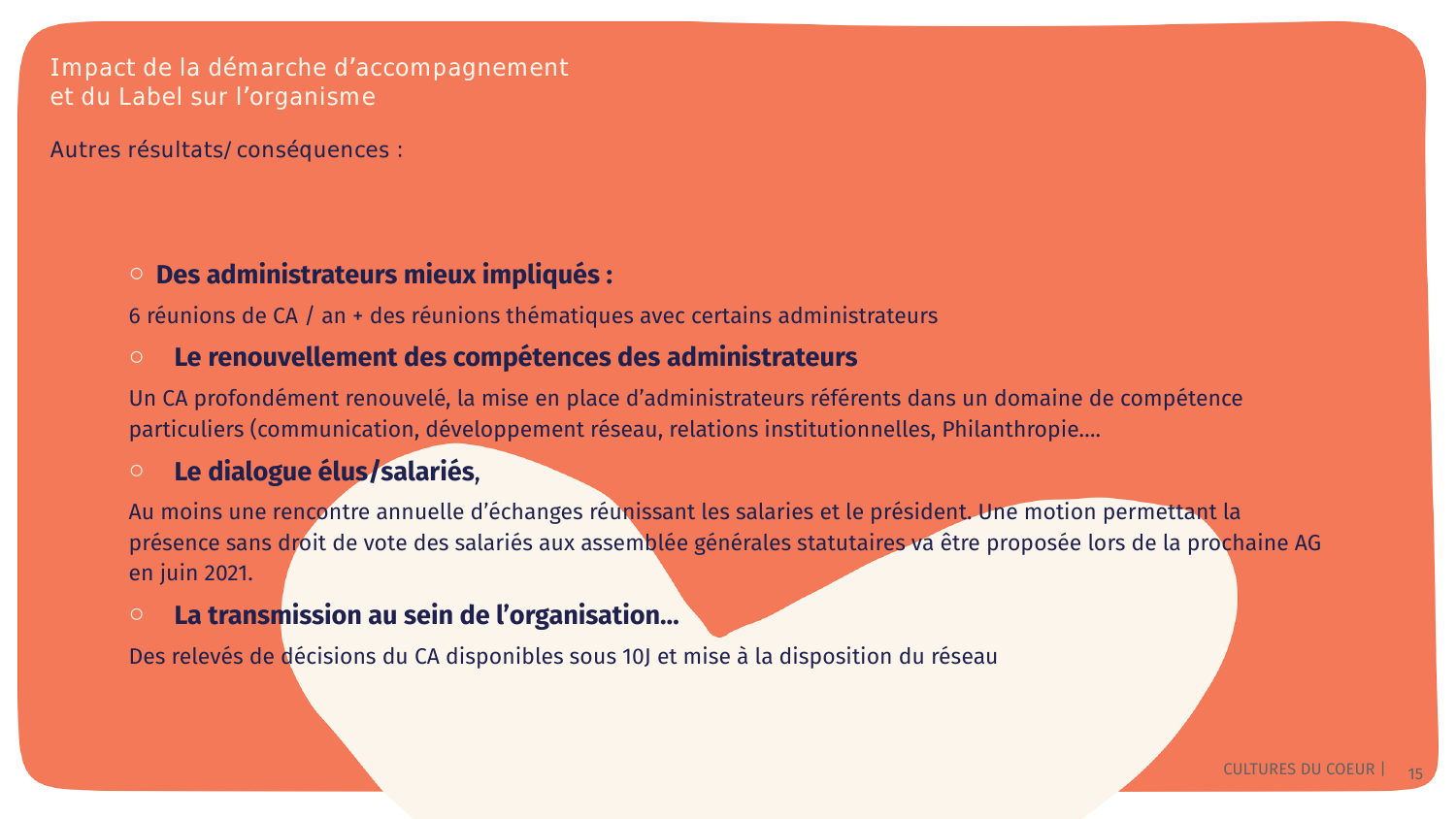

# Impact de la démarche d’accompagnement et du Label sur l’organisme Autres résultats/conséquences :
Des administrateurs mieux impliqués :
6 réunions de CA / an + des réunions thématiques avec certains administrateurs
Le renouvellement des compétences des administrateurs
Un CA profondément renouvelé, la mise en place d’administrateurs référents dans un domaine de compétence particuliers (communication, développement réseau, relations institutionnelles, Philanthropie….
Le dialogue élus/salariés,
Au moins une rencontre annuelle d’échanges réunissant les salaries et le président. Une motion permettant la présence sans droit de vote des salariés aux assemblée générales statutaires va être proposée lors de la prochaine AG en juin 2021.
La transmission au sein de l’organisation…
Des relevés de décisions du CA disponibles sous 10J et mise à la disposition du réseau

15